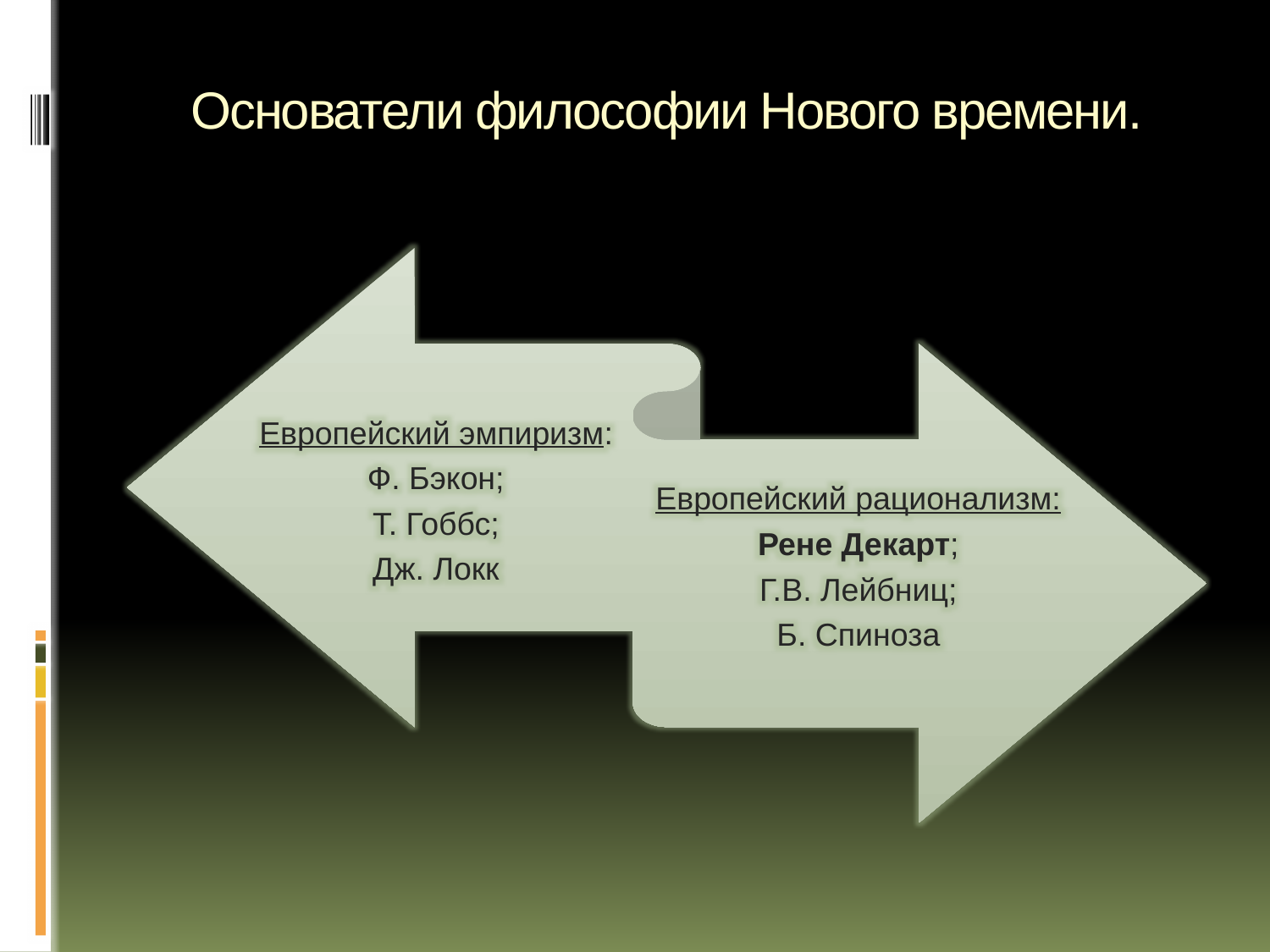

# Основатели философии Нового времени.
Европейский эмпиризм:
Ф. Бэкон;
Т. Гоббс;
Дж. Локк
Европейский рационализм:
Рене Декарт;
Г.В. Лейбниц;
Б. Спиноза